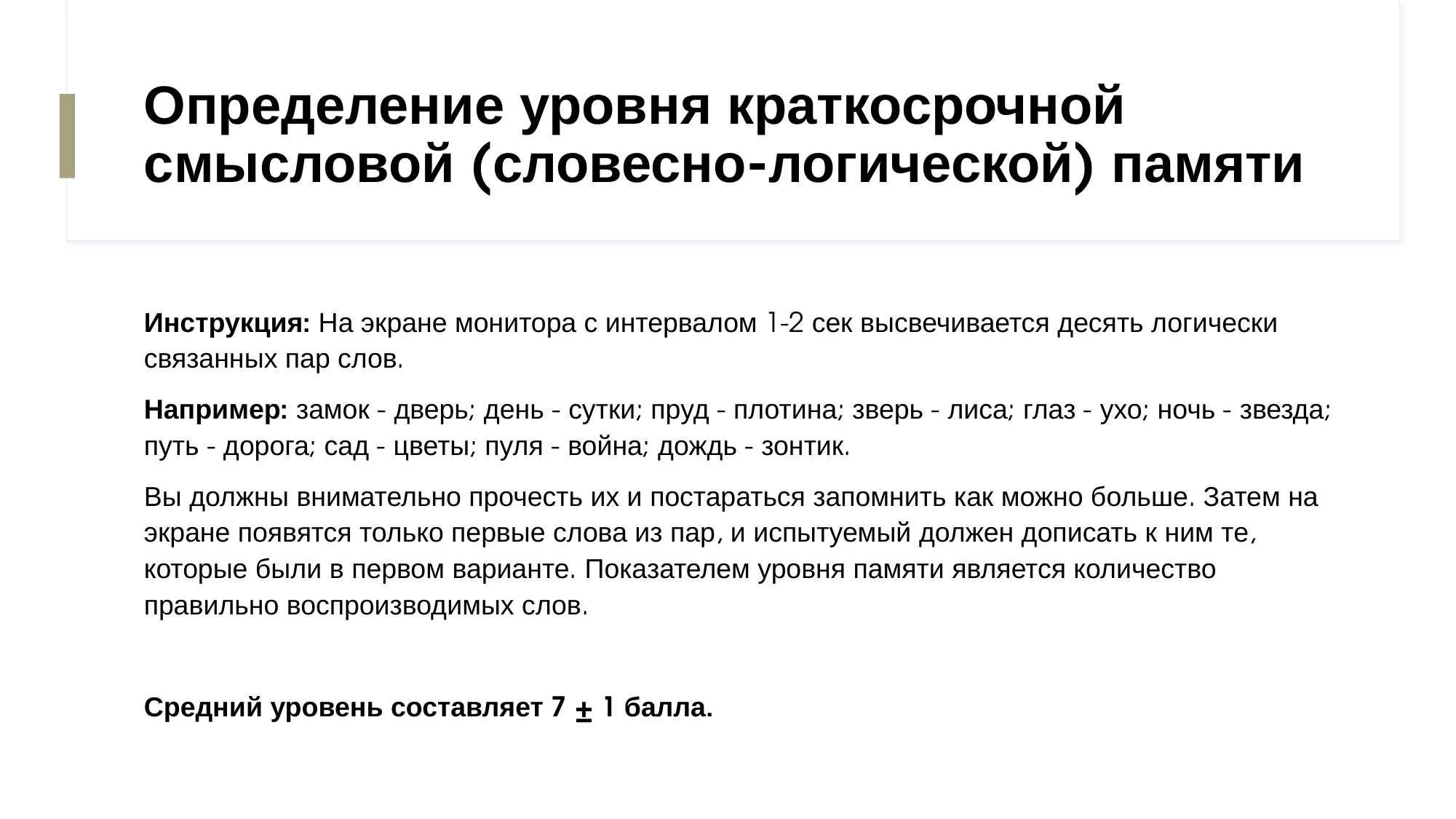

# Определение уровня краткосрочной смысловой (словесно-логической) памяти
Инструкция: На экране монитора с интервалом 1-2 сек высвечивается десять логически связанных пар слов.
Например: замок - дверь; день - сутки; пруд - плотина; зверь - лиса; глаз - ухо; ночь - звезда; путь - дорога; сад - цветы; пуля - война; дождь - зонтик.
Вы должны внимательно прочесть их и постараться запомнить как можно больше. Затем на экране появятся только первые слова из пар, и испытуемый должен дописать к ним те, которые были в первом варианте. Показателем уровня памяти является количество правильно воспроизводимых слов.

Средний уровень составляет 7 ± 1 балла.